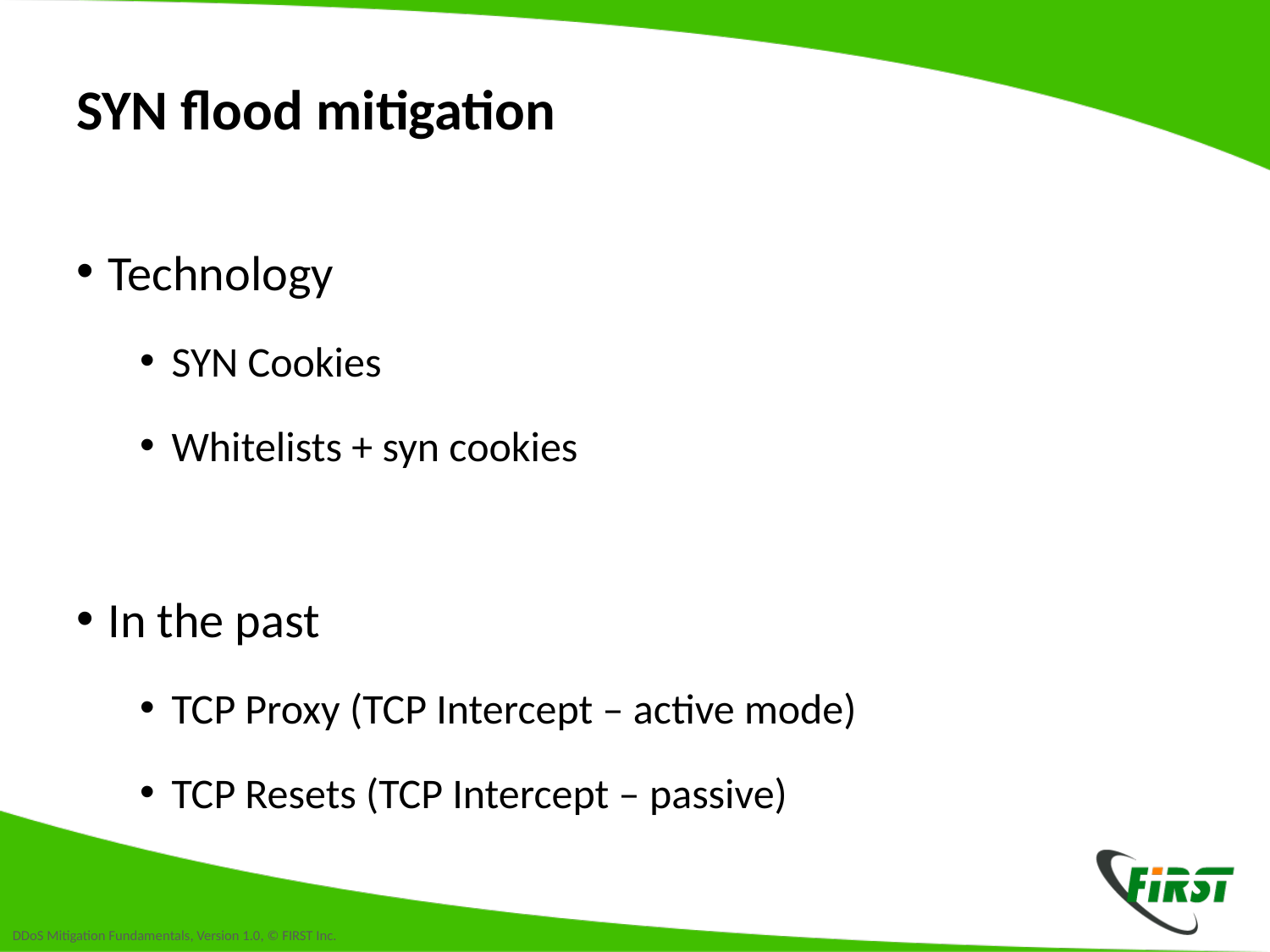

# SYN flood mitigation
Technology
SYN Cookies
Whitelists + syn cookies

In the past
TCP Proxy (TCP Intercept – active mode)
TCP Resets (TCP Intercept – passive)